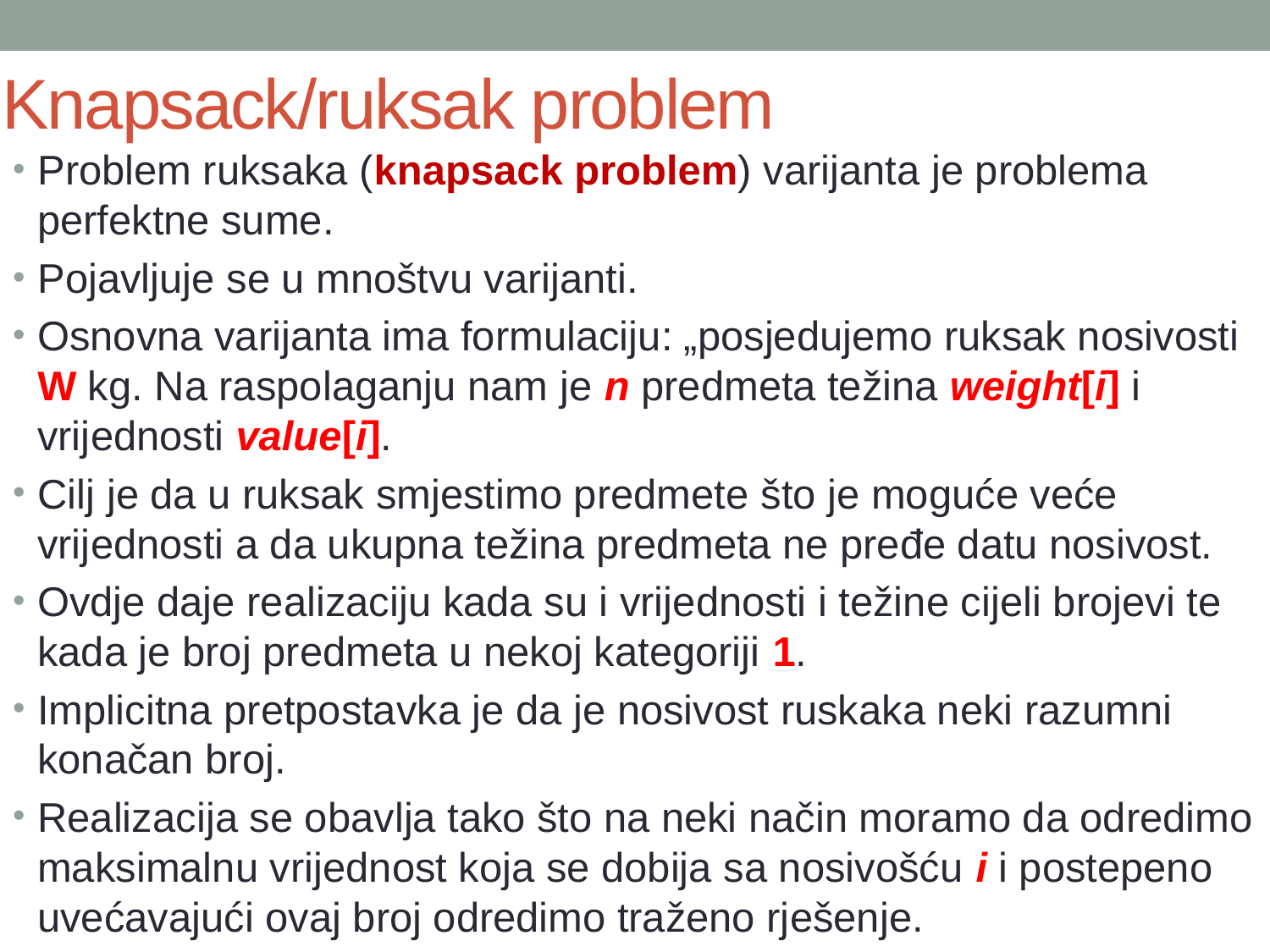

# Knapsack/ruksak problem
Problem ruksaka (knapsack problem) varijanta je problema perfektne sume.
Pojavljuje se u mnoštvu varijanti.
Osnovna varijanta ima formulaciju: „posjedujemo ruksak nosivosti W kg. Na raspolaganju nam je n predmeta težina weight[i] i vrijednosti value[i].
Cilj je da u ruksak smjestimo predmete što je moguće veće vrijednosti a da ukupna težina predmeta ne pređe datu nosivost.
Ovdje daje realizaciju kada su i vrijednosti i težine cijeli brojevi te kada je broj predmeta u nekoj kategoriji 1.
Implicitna pretpostavka je da je nosivost ruskaka neki razumni konačan broj.
Realizacija se obavlja tako što na neki način moramo da odredimo maksimalnu vrijednost koja se dobija sa nosivošću i i postepeno uvećavajući ovaj broj odredimo traženo rješenje.